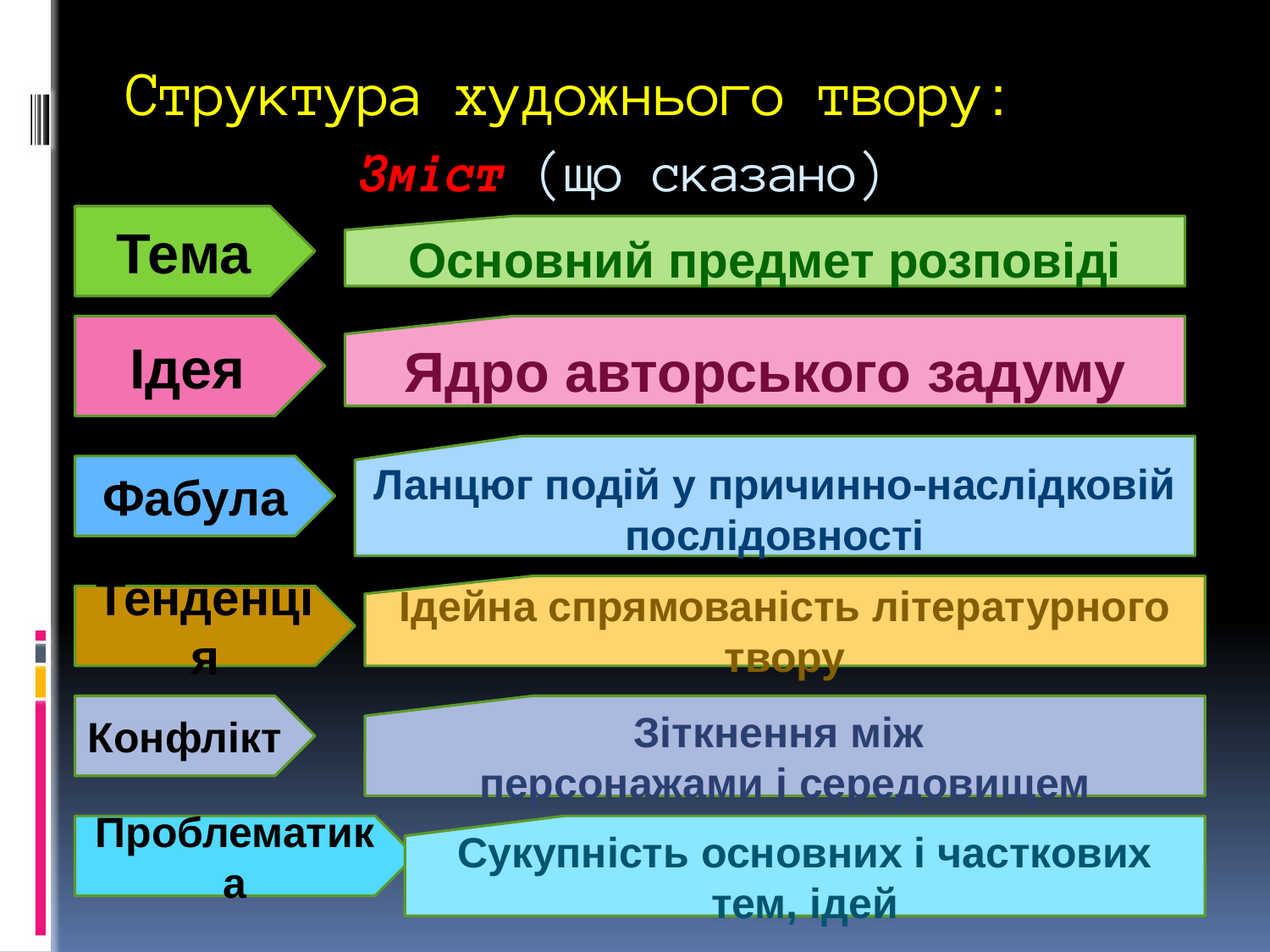

# Структура художнього твору: Зміст (що сказано)
Тема
Основний предмет розповіді
Ідея
Ядро авторського задуму
Ланцюг подій у причинно-наслідковій послідовності
Фабула
Ідейна спрямованість літературного твору
Тенденція
Конфлікт
Зіткнення між
персонажами і середовищем
Проблематика
Сукупність основних і часткових тем, ідей